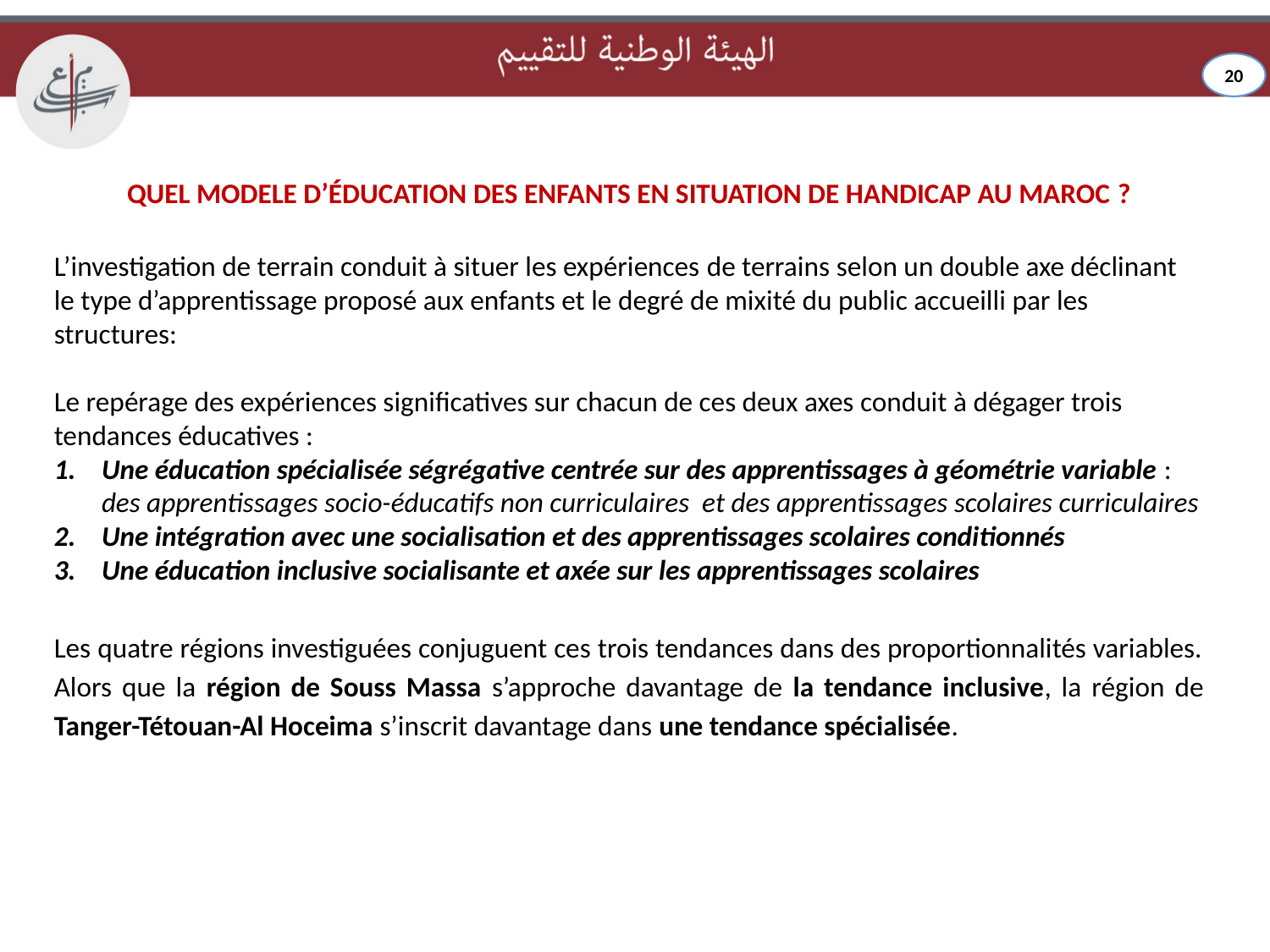

20
QUEL MODELE D’ÉDUCATION DES ENFANTS EN SITUATION DE HANDICAP AU MAROC ?

L’investigation de terrain conduit à situer les expériences de terrains selon un double axe déclinant le type d’apprentissage proposé aux enfants et le degré de mixité du public accueilli par les structures:

Le repérage des expériences significatives sur chacun de ces deux axes conduit à dégager trois tendances éducatives :
Une éducation spécialisée ségrégative centrée sur des apprentissages à géométrie variable : des apprentissages socio-éducatifs non curriculaires  et des apprentissages scolaires curriculaires
Une intégration avec une socialisation et des apprentissages scolaires conditionnés
Une éducation inclusive socialisante et axée sur les apprentissages scolaires

Les quatre régions investiguées conjuguent ces trois tendances dans des proportionnalités variables. Alors que la région de Souss Massa s’approche davantage de la tendance inclusive, la région de Tanger-Tétouan-Al Hoceima s’inscrit davantage dans une tendance spécialisée.